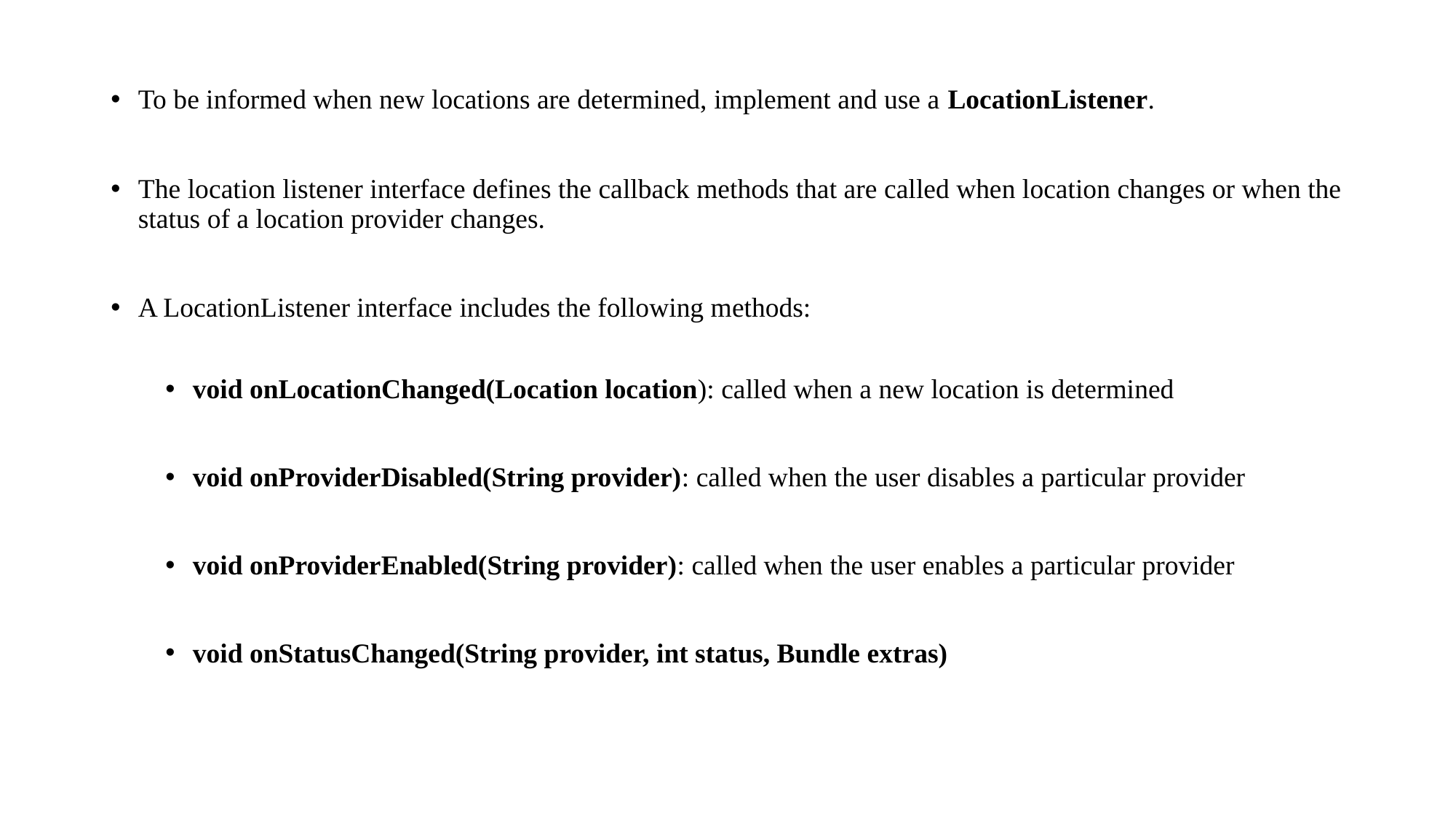

To be informed when new locations are determined, implement and use a LocationListener.

The location listener interface defines the callback methods that are called when location changes or when the status of a location provider changes.

A LocationListener interface includes the following methods:

void onLocationChanged(Location location): called when a new location is determined

void onProviderDisabled(String provider): called when the user disables a particular provider

void onProviderEnabled(String provider): called when the user enables a particular provider

void onStatusChanged(String provider, int status, Bundle extras)